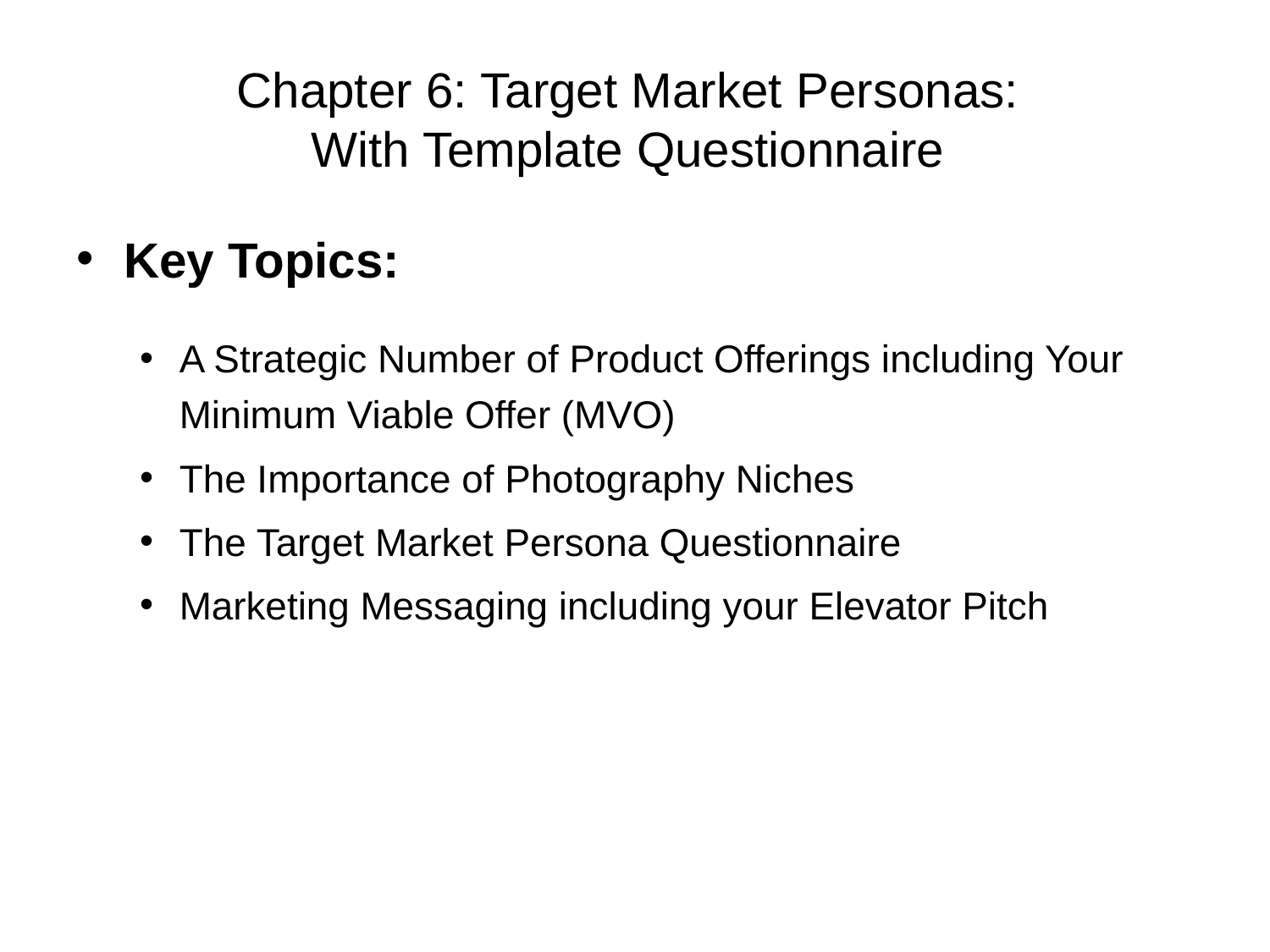

# Chapter 6: Target Market Personas: With Template Questionnaire
Key Topics:

A Strategic Number of Product Offerings including Your Minimum Viable Offer (MVO)
The Importance of Photography Niches
The Target Market Persona Questionnaire
Marketing Messaging including your Elevator Pitch